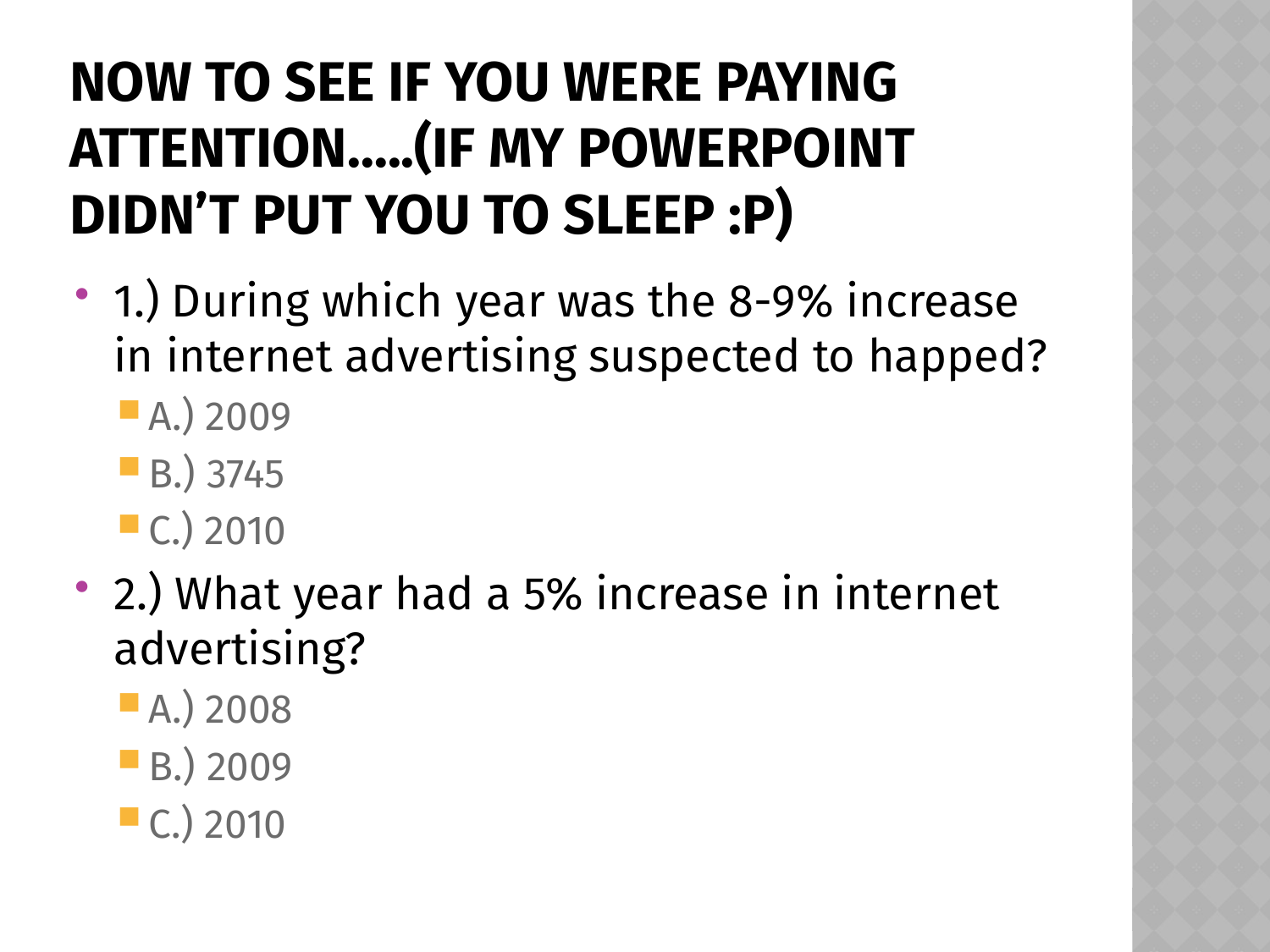

# Now to see If you were paying attention…..(if my Powerpoint didn’t Put you to sleep :P)
1.) During which year was the 8-9% increase in internet advertising suspected to happed?
A.) 2009
B.) 3745
C.) 2010
2.) What year had a 5% increase in internet advertising?
A.) 2008
B.) 2009
C.) 2010